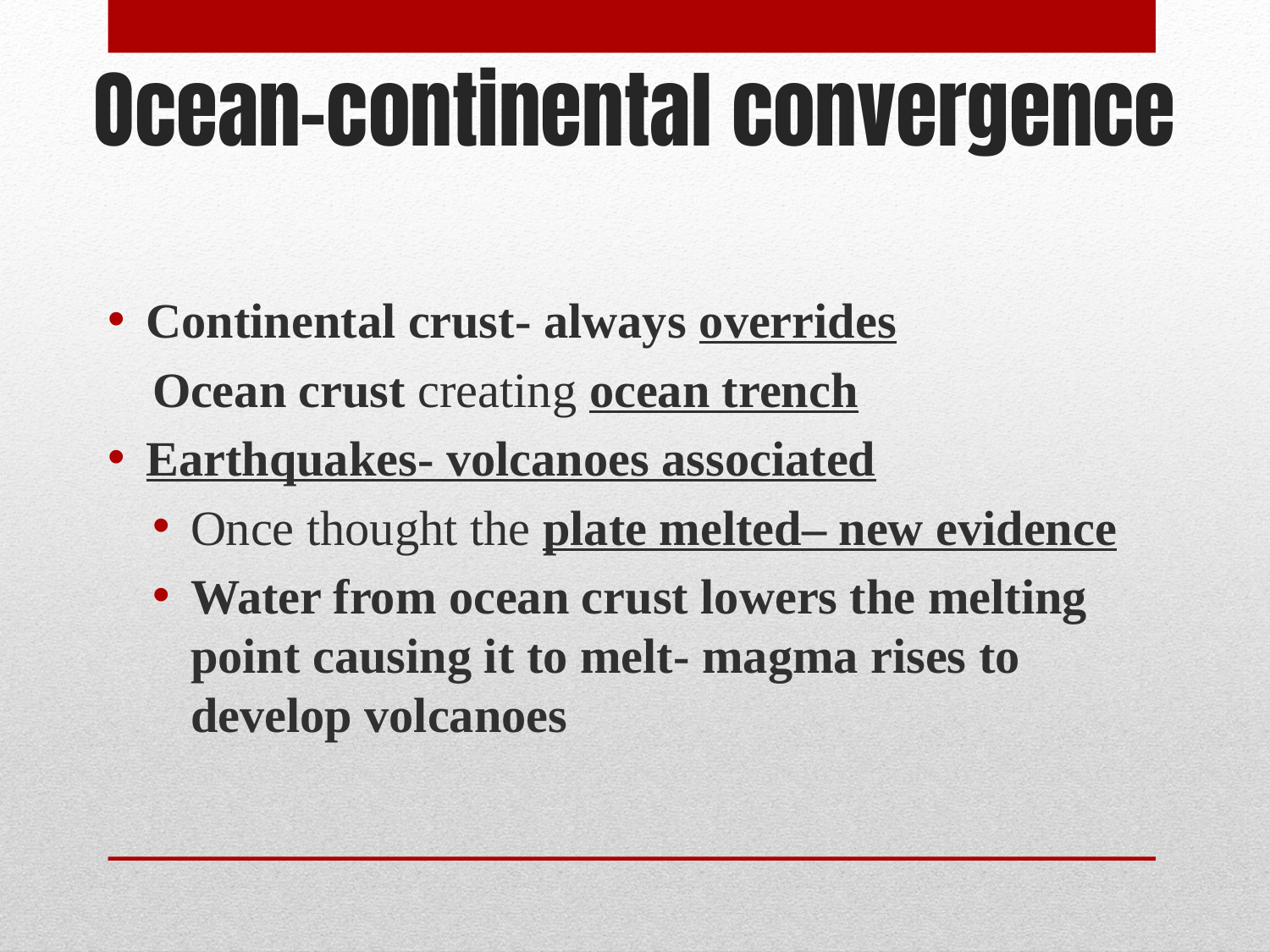

Ocean-continental convergence
Continental crust- always overrides
Ocean crust creating ocean trench
Earthquakes- volcanoes associated
Once thought the plate melted– new evidence
Water from ocean crust lowers the melting point causing it to melt- magma rises to develop volcanoes